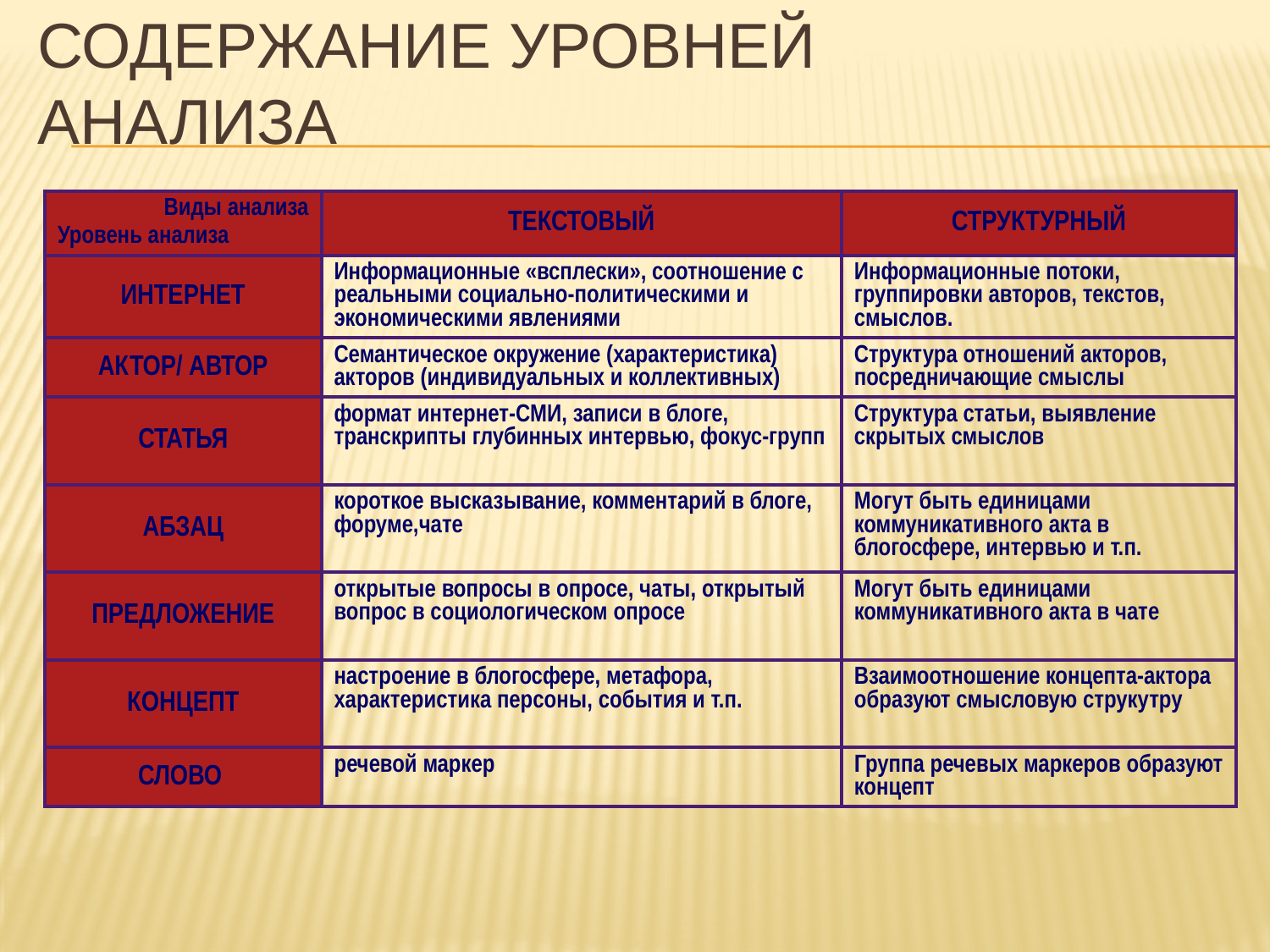

# Содержание уровней анализа
| Виды анализа Уровень анализа | ТЕКСТОВЫЙ | СТРУКТУРНЫЙ |
| --- | --- | --- |
| ИНТЕРНЕТ | Информационные «всплески», соотношение с реальными социально-политическими и экономическими явлениями | Информационные потоки, группировки авторов, текстов, смыслов. |
| АКТОР/ АВТОР | Семантическое окружение (характеристика) акторов (индивидуальных и коллективных) | Структура отношений акторов, посредничающие смыслы |
| СТАТЬЯ | формат интернет-СМИ, записи в блоге, транскрипты глубинных интервью, фокус-групп | Структура статьи, выявление скрытых смыслов |
| АБЗАЦ | короткое высказывание, комментарий в блоге, форуме,чате | Могут быть единицами коммуникативного акта в блогосфере, интервью и т.п. |
| ПРЕДЛОЖЕНИЕ | открытые вопросы в опросе, чаты, открытый вопрос в социологическом опросе | Могут быть единицами коммуникативного акта в чате |
| КОНЦЕПТ | настроение в блогосфере, метафора, характеристика персоны, события и т.п. | Взаимоотношение концепта-актора образуют смысловую струкутру |
| СЛОВО | речевой маркер | Группа речевых маркеров образуют концепт |